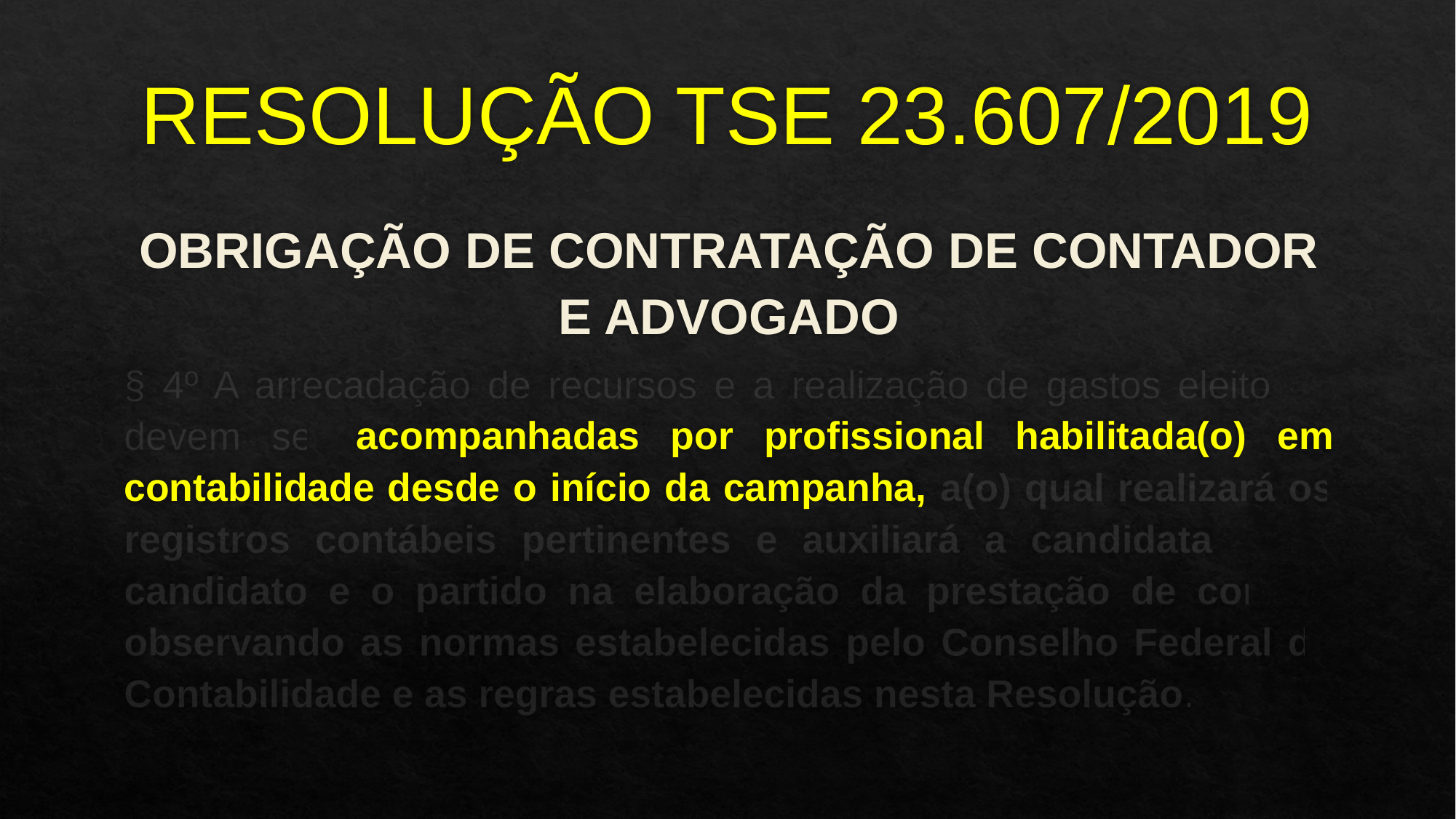

# RESOLUÇÃO TSE 23.607/2019

OBRIGAÇÃO DE CONTRATAÇÃO DE CONTADOR E ADVOGADO
§ 4º A arrecadação de recursos e a realização de gastos eleitorais devem ser acompanhadas por profissional habilitada(o) em contabilidade desde o início da campanha, a(o) qual realizará os registros contábeis pertinentes e auxiliará a candidata ou o candidato e o partido na elaboração da prestação de contas, observando as normas estabelecidas pelo Conselho Federal de Contabilidade e as regras estabelecidas nesta Resolução.